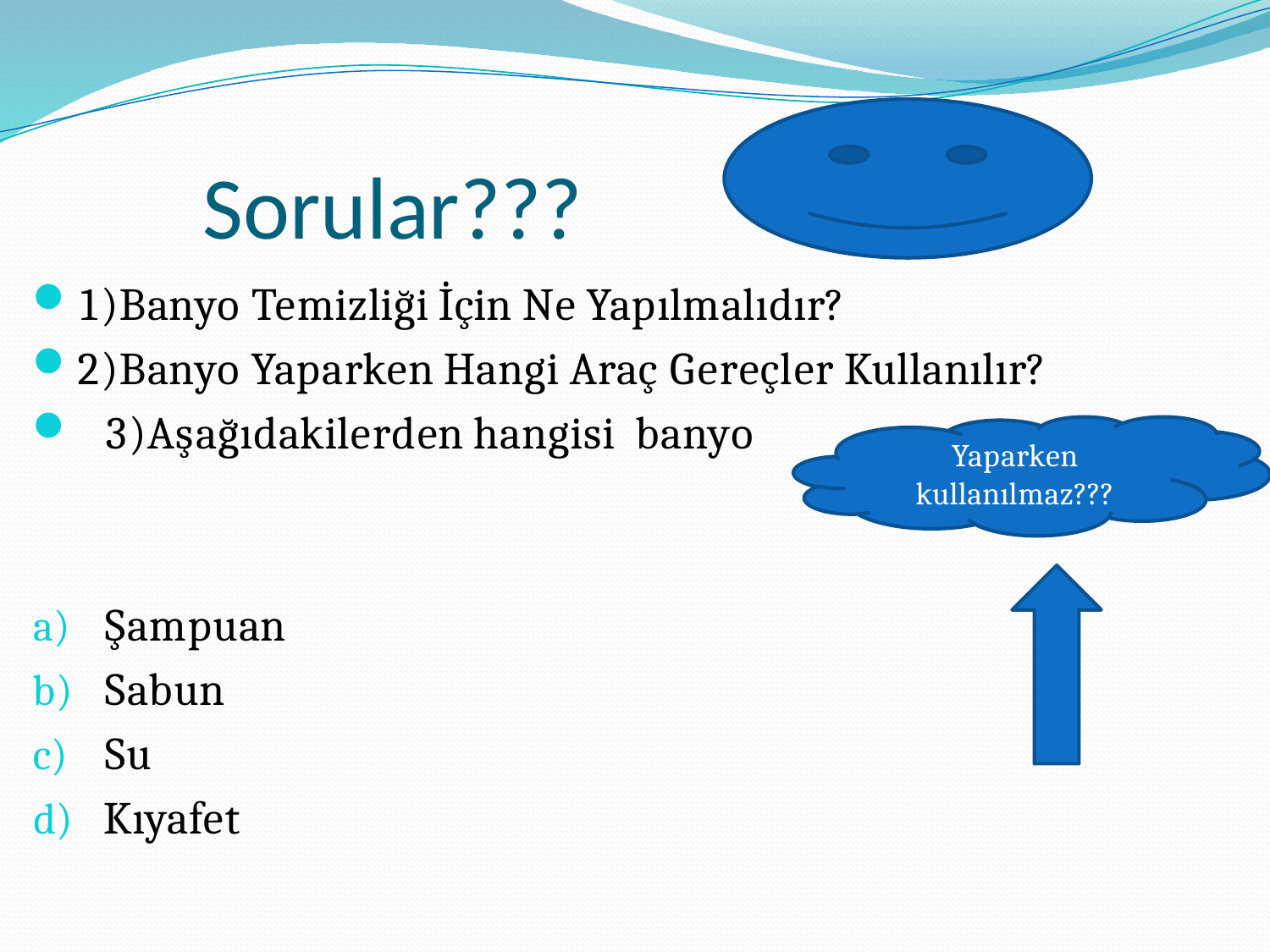

# Sorular???

1)Banyo Temizliği İçin Ne Yapılmalıdır?
2)Banyo Yaparken Hangi Araç Gereçler Kullanılır?
3)Aşağıdakilerden hangisi  banyo

Şampuan
Sabun
Su
Kıyafet
Yaparken kullanılmaz???